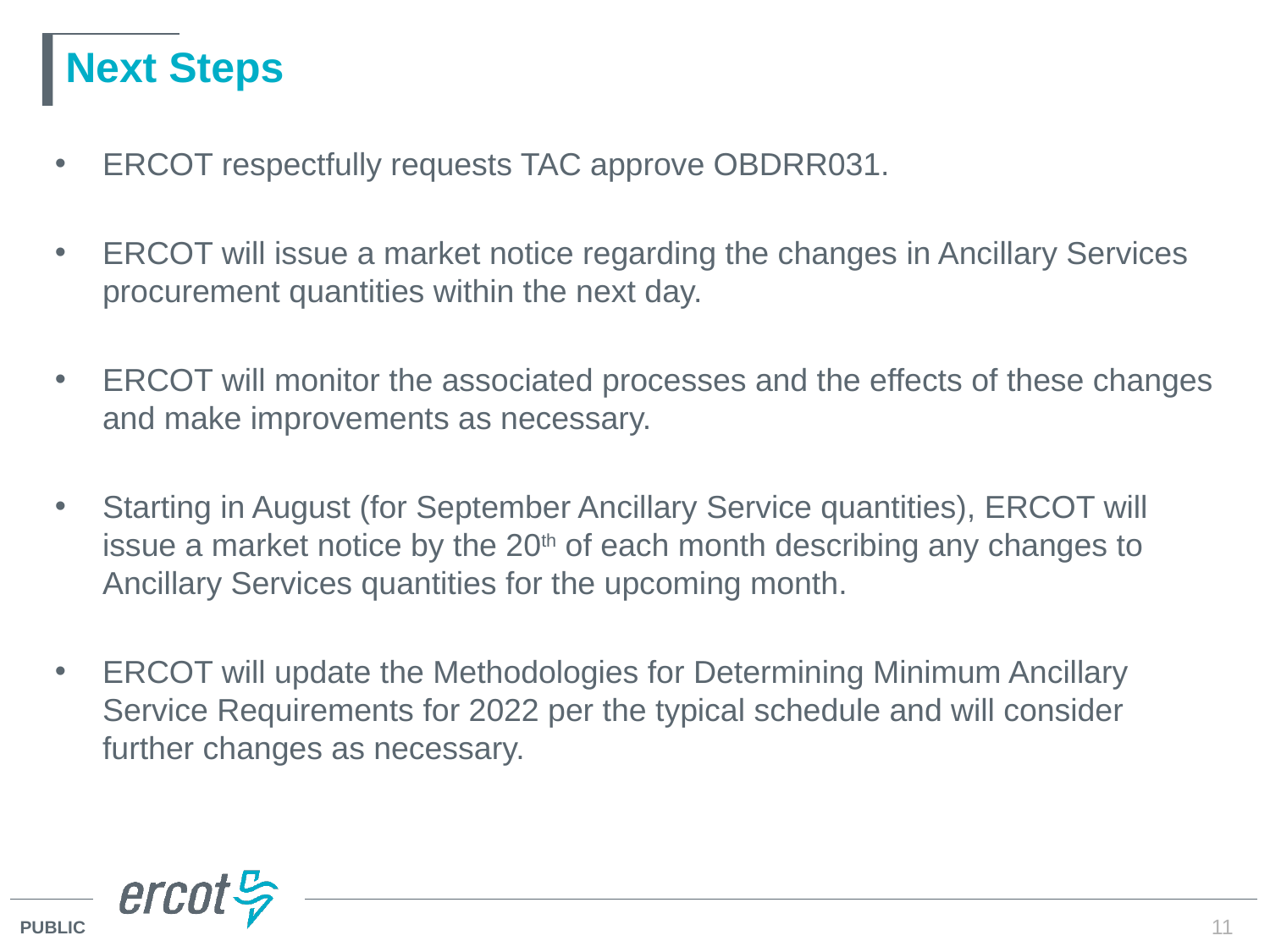

# Next Steps
ERCOT respectfully requests TAC approve OBDRR031.

ERCOT will issue a market notice regarding the changes in Ancillary Services procurement quantities within the next day.

ERCOT will monitor the associated processes and the effects of these changes and make improvements as necessary.

Starting in August (for September Ancillary Service quantities), ERCOT will issue a market notice by the 20th of each month describing any changes to Ancillary Services quantities for the upcoming month.

ERCOT will update the Methodologies for Determining Minimum Ancillary Service Requirements for 2022 per the typical schedule and will consider further changes as necessary.
11